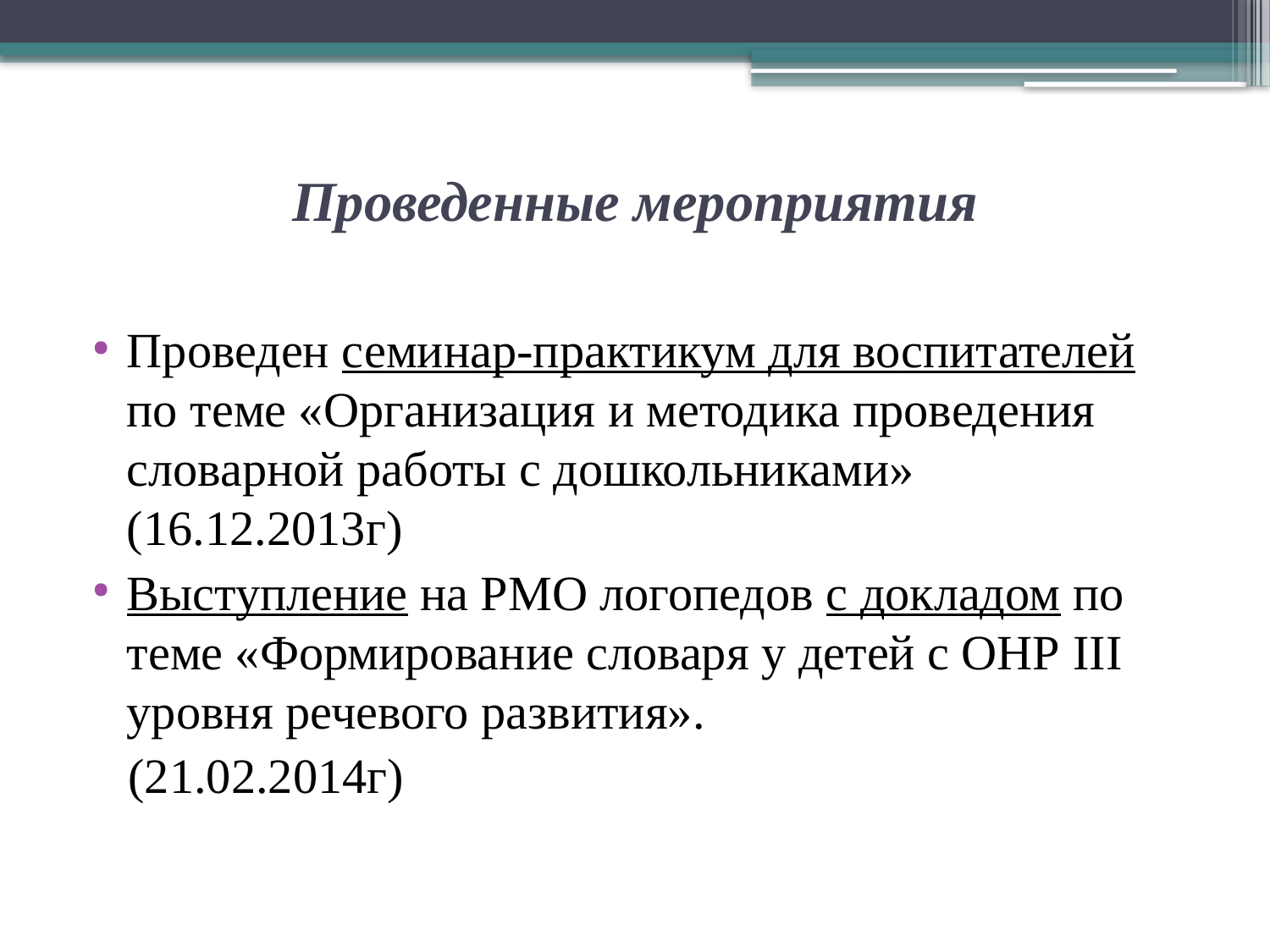

# Проведенные мероприятия
Проведен семинар-практикум для воспитателей по теме «Организация и методика проведения словарной работы с дошкольниками» (16.12.2013г)
Выступление на РМО логопедов с докладом по теме «Формирование словаря у детей с ОНР III уровня речевого развития».
   (21.02.2014г)